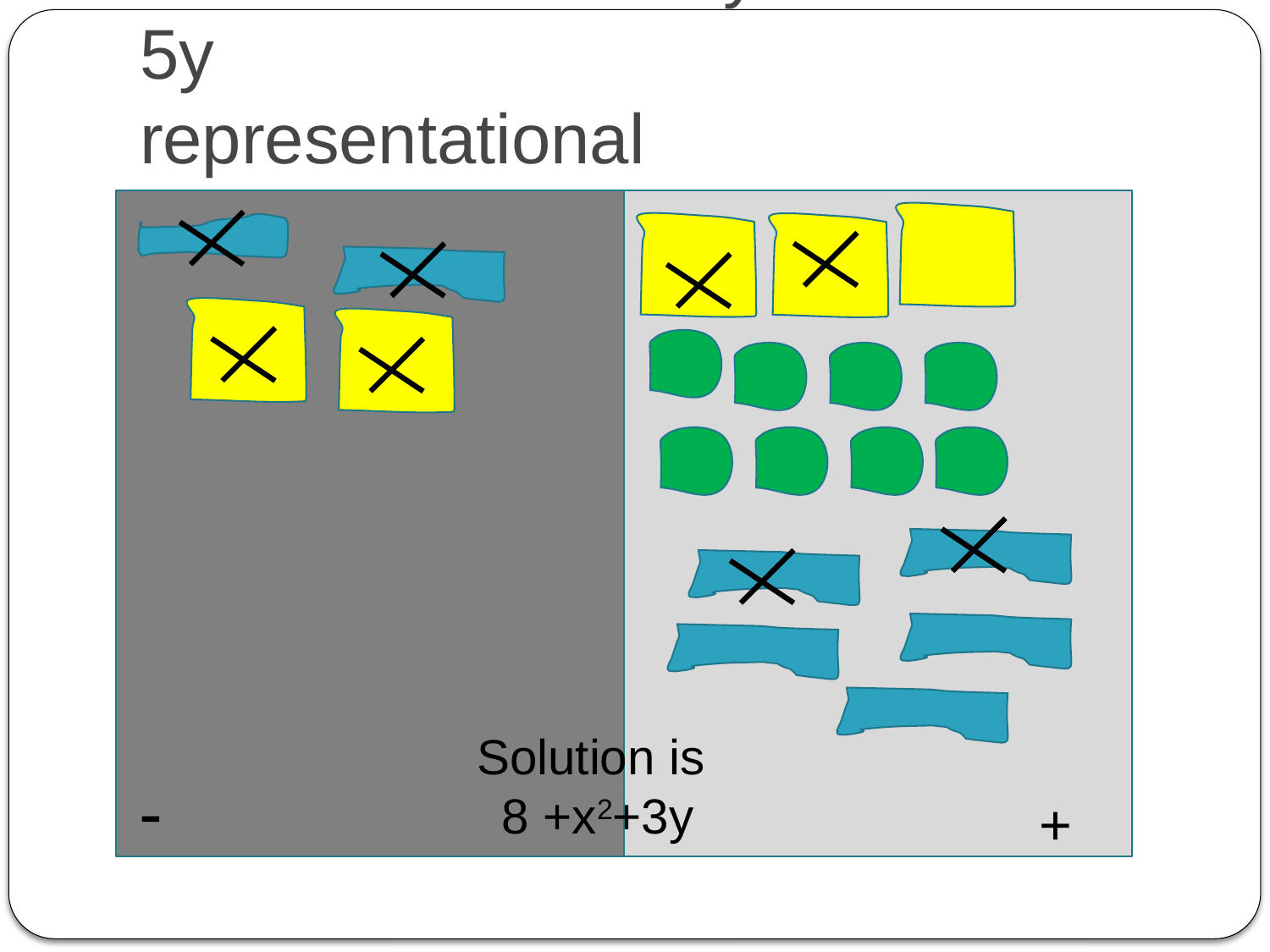

# Basic Mat:  3x2 – 2y + 8 – 2x2 + 5y representational

Solution is
8 +x2+3y
-
+